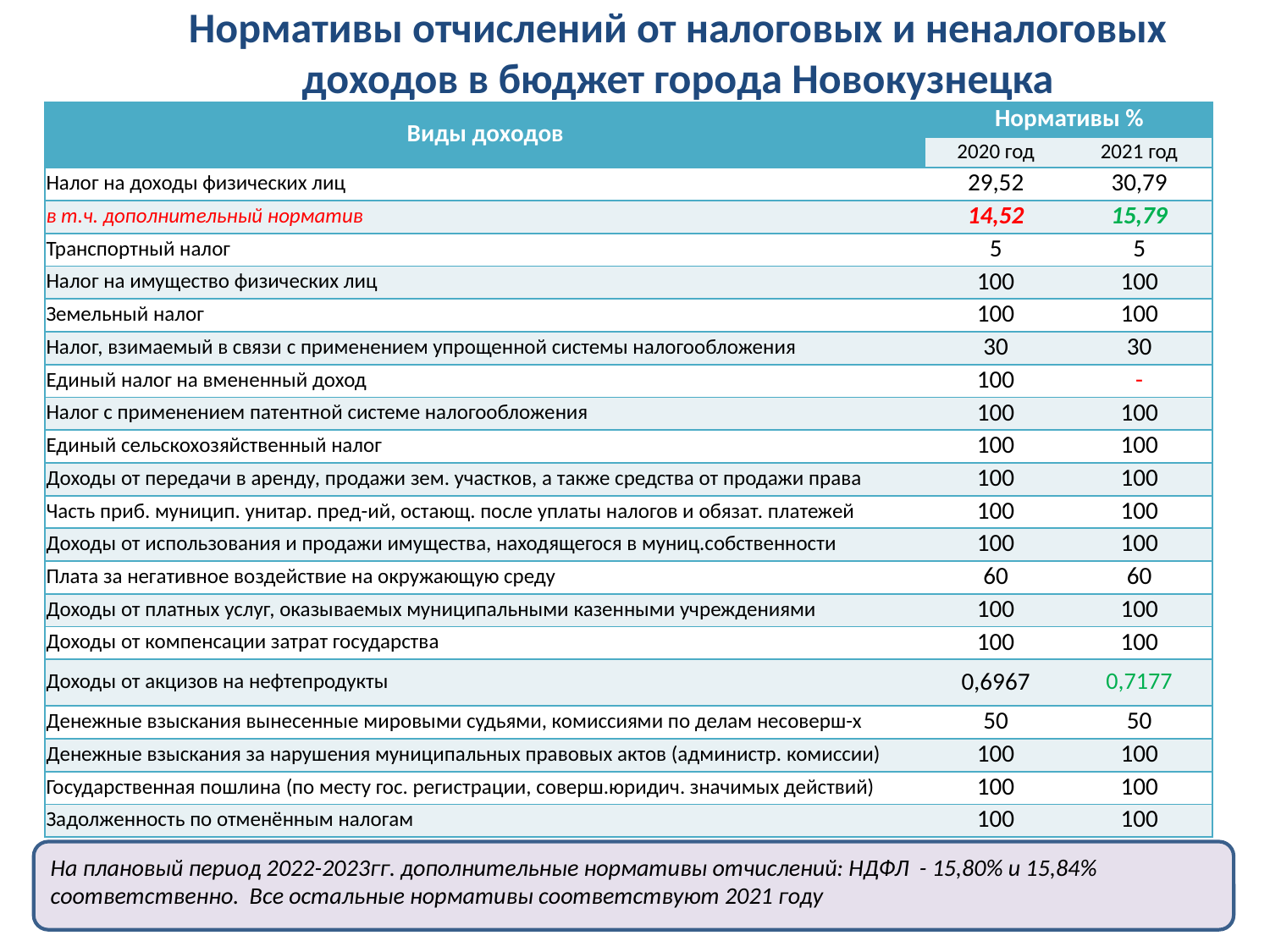

Нормативы отчислений от налоговых и неналоговых доходов в бюджет города Новокузнецка
| Виды доходов | Нормативы % |  |
| --- | --- | --- |
|  | 2020 год | 2021 год |
| Налог на доходы физических лиц | 29,52 | 30,79 |
| в т.ч. дополнительный норматив | 14,52 | 15,79 |
| Транспортный налог | 5 | 5 |
| Налог на имущество физических лиц | 100 | 100 |
| Земельный налог | 100 | 100 |
| Налог, взимаемый в связи с применением упрощенной системы налогообложения | 30 | 30 |
| Единый налог на вмененный доход | 100 | - |
| Налог с применением патентной системе налогообложения | 100 | 100 |
| Единый сельскохозяйственный налог | 100 | 100 |
| Доходы от передачи в аренду, продажи зем. участков, а также средства от продажи права | 100 | 100 |
| Часть приб. муницип. унитар. пред-ий, остающ. после уплаты налогов и обязат. платежей | 100 | 100 |
| Доходы от использования и продажи имущества, находящегося в муниц.собственности | 100 | 100 |
| Плата за негативное воздействие на окружающую среду | 60 | 60 |
| Доходы от платных услуг, оказываемых муниципальными казенными учреждениями | 100 | 100 |
| Доходы от компенсации затрат государства | 100 | 100 |
| Доходы от акцизов на нефтепродукты | 0,6967 | 0,7177 |
| Денежные взыскания вынесенные мировыми судьями, комиссиями по делам несоверш-х | 50 | 50 |
| Денежные взыскания за нарушения муниципальных правовых актов (администр. комиссии) | 100 | 100 |
| Государственная пошлина (по месту гос. регистрации, соверш.юридич. значимых действий) | 100 | 100 |
| Задолженность по отменённым налогам | 100 | 100 |
На плановый период 2022-2023гг. дополнительные нормативы отчислений: НДФЛ  - 15,80% и 15,84% соответственно.  Все остальные нормативы соответствуют 2021 году